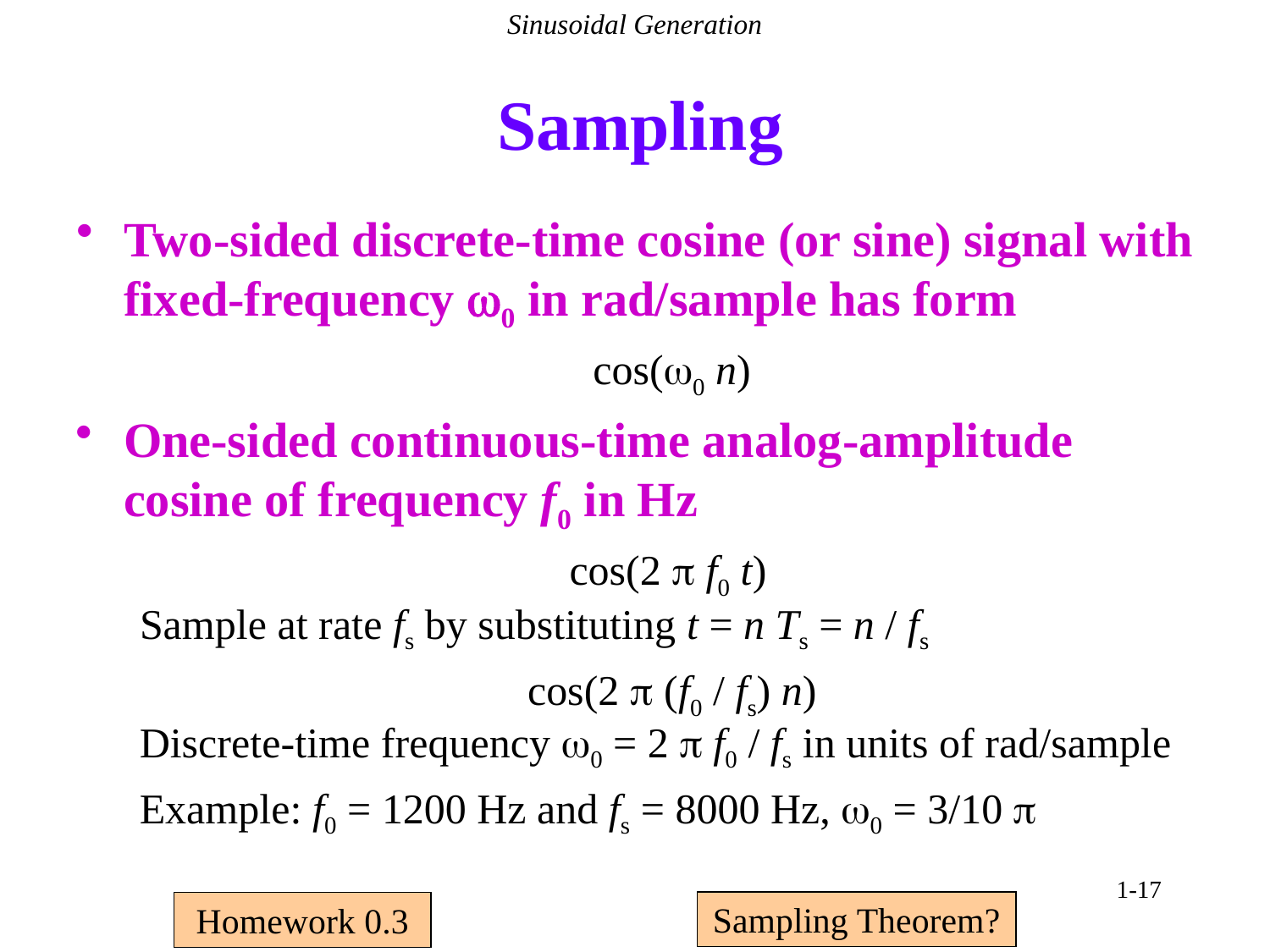

Sinusoidal Generation
# Sampling
Two-sided discrete-time cosine (or sine) signal with fixed-frequency ω0 in rad/sample has form
cos(ω0 n)
One-sided continuous-time analog-amplitude cosine of frequency f0 in Hz
cos(2 π f0 t)
Sample at rate fs by substituting t = n Ts = n / fs
cos(2 π (f0 / fs) n)
Discrete-time frequency ω0 = 2 π f0 / fs in units of rad/sample
Example: f0 = 1200 Hz and fs = 8000 Hz, ω0 = 3/10 π
1-17
Sampling Theorem?
Homework 0.3